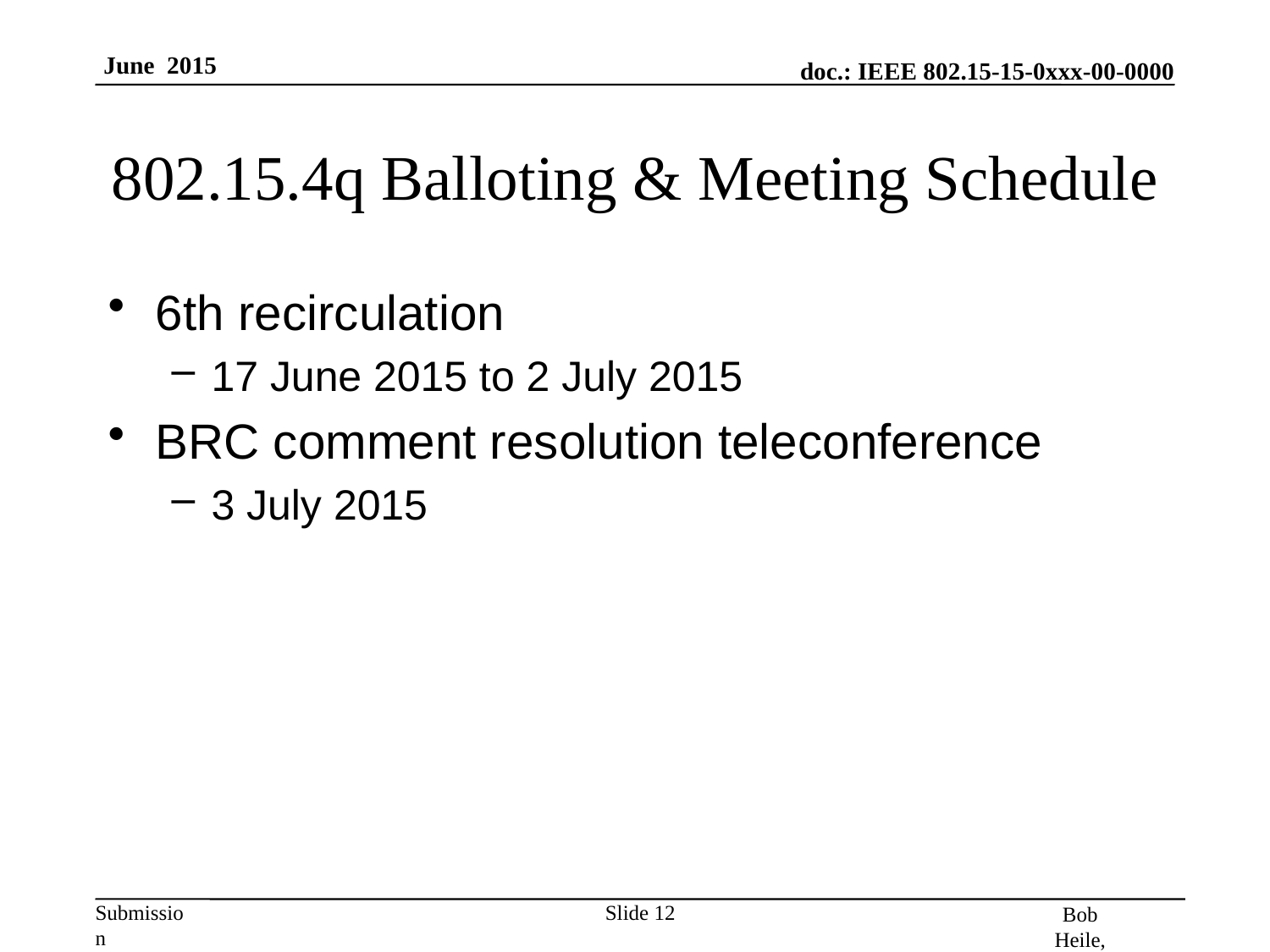

# 802.15.4q Balloting & Meeting Schedule
6th recirculation
17 June 2015 to 2 July 2015
BRC comment resolution teleconference
3 July 2015
Slide 12
Bob Heile, Wi-SUN Alliance